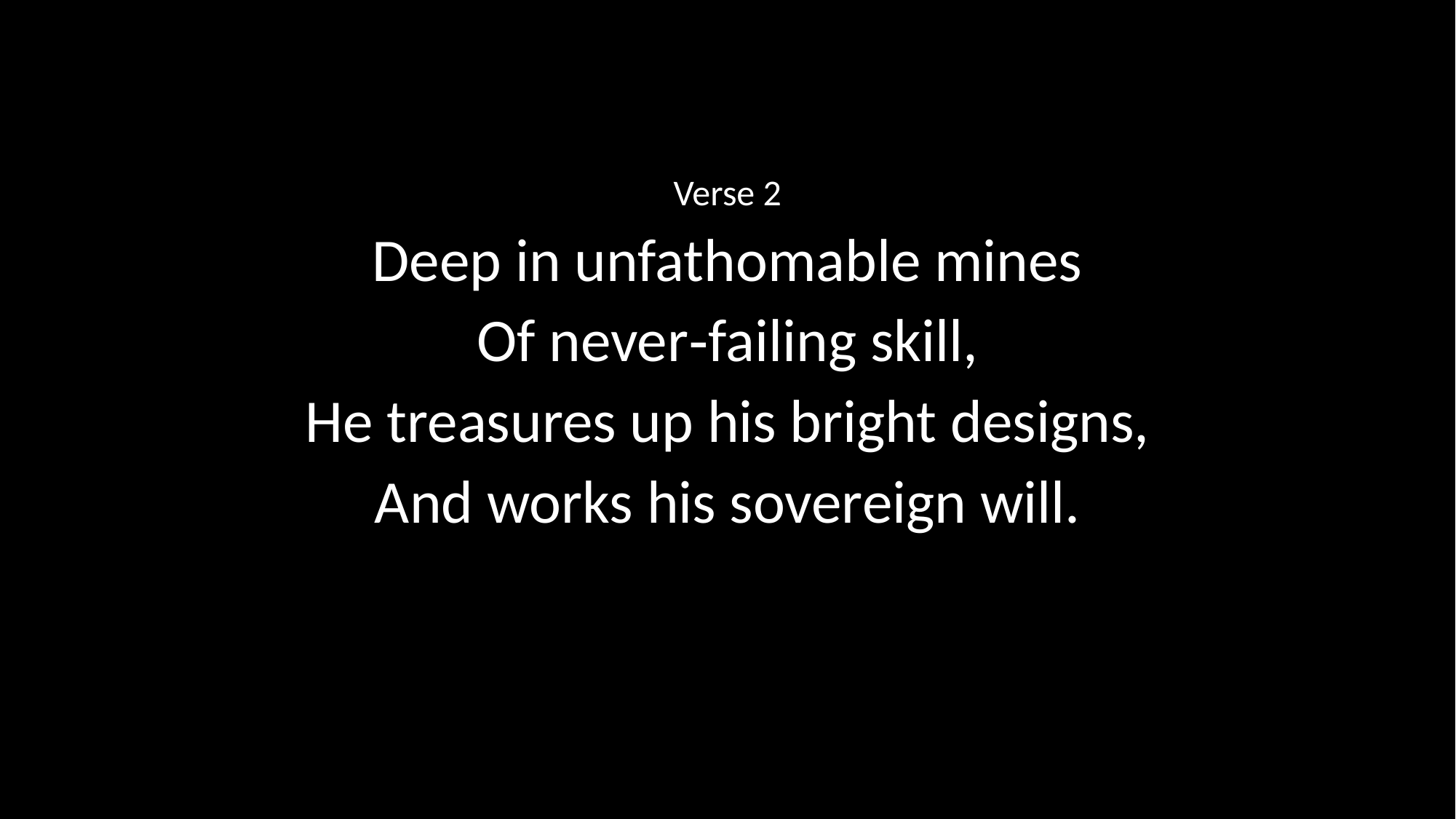

Verse 2
Deep in unfathomable mines
Of never‑failing skill,
He treasures up his bright designs,
And works his sovereign will.